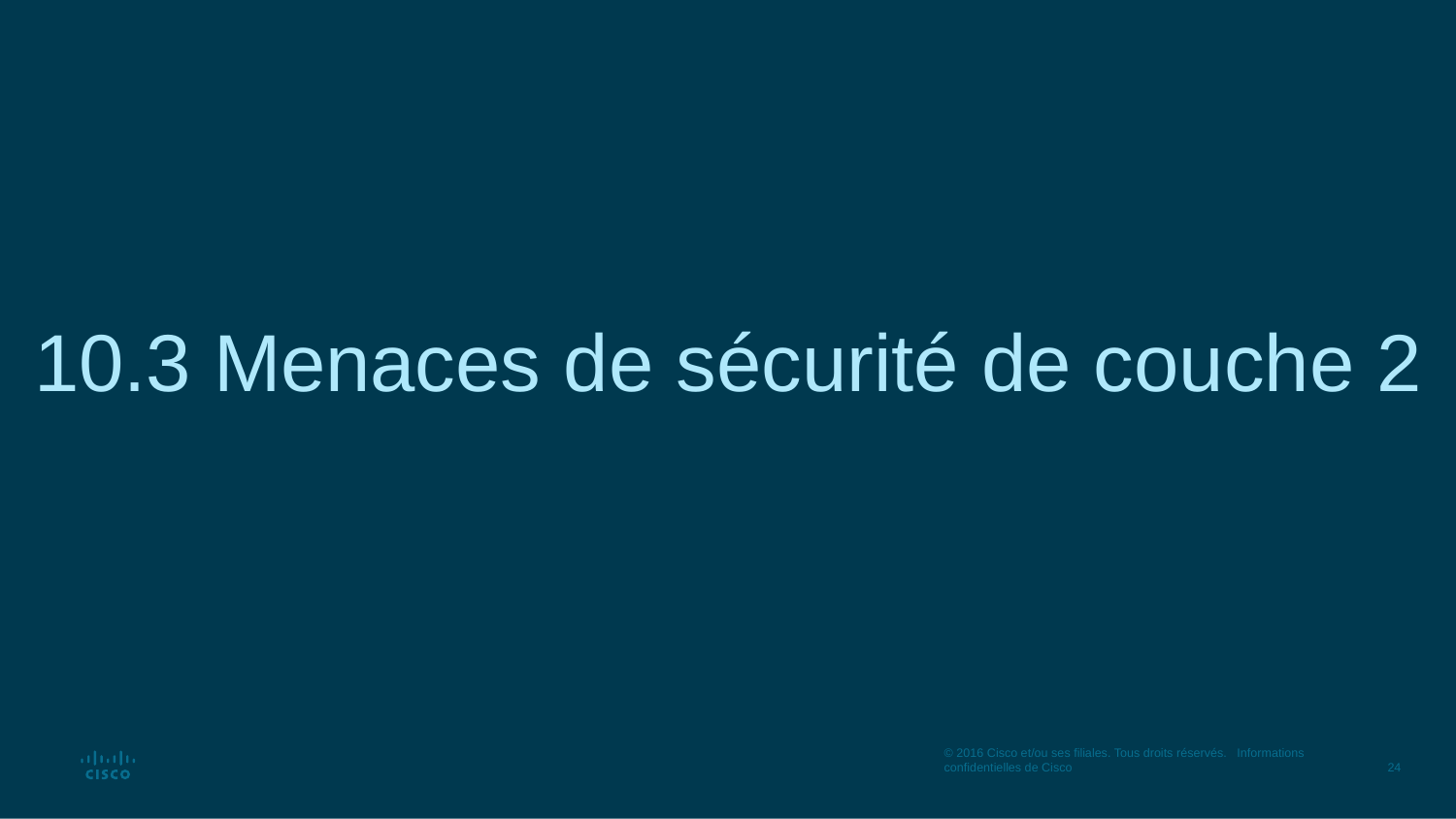

# 10.3 Menaces de sécurité de couche 2